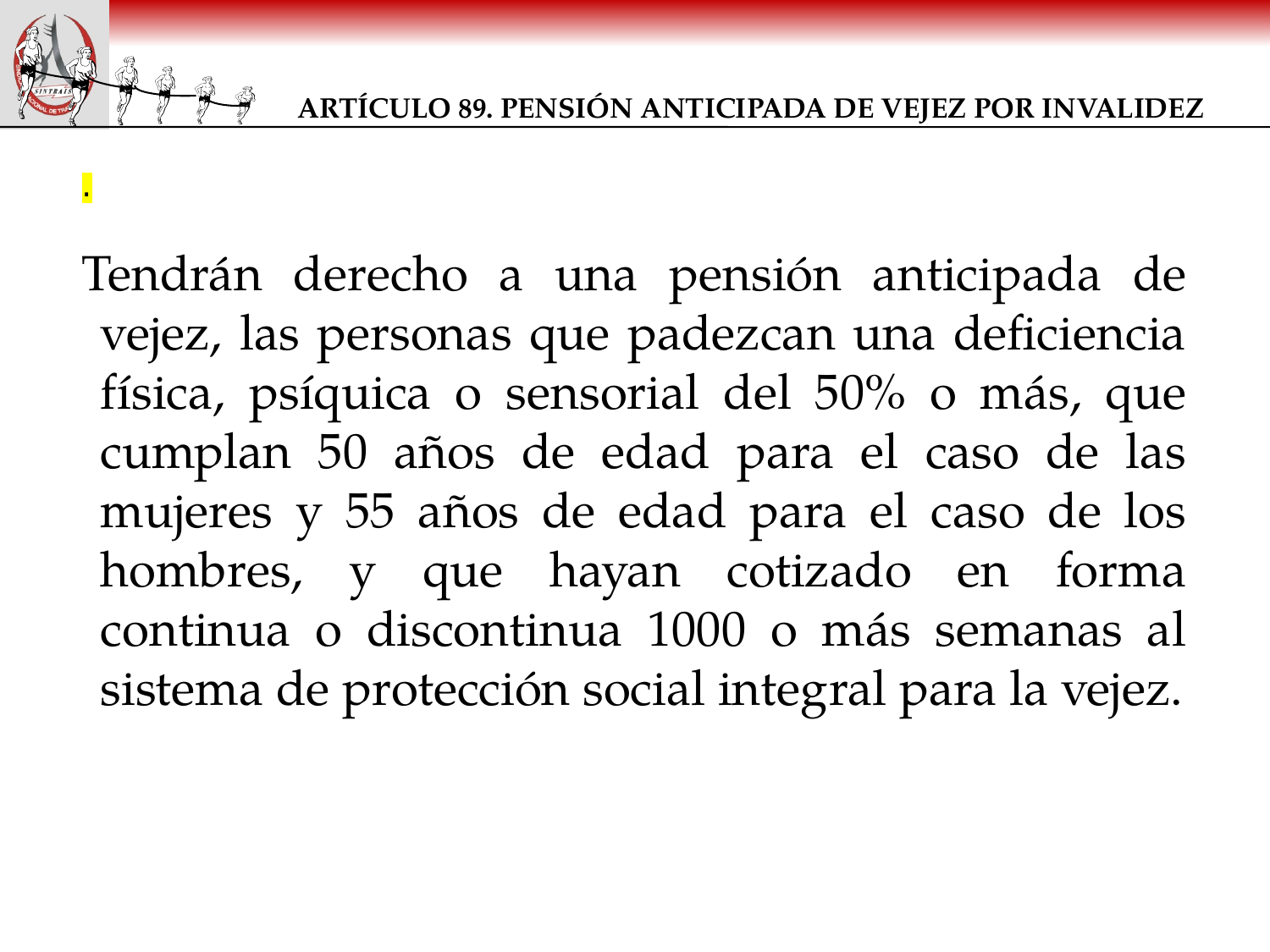

# ARTÍCULO 89. PENSIÓN ANTICIPADA DE VEJEZ POR INVALIDEZ
.

Tendrán derecho a una pensión anticipada de vejez, las personas que padezcan una deficiencia física, psíquica o sensorial del 50% o más, que cumplan 50 años de edad para el caso de las mujeres y 55 años de edad para el caso de los hombres, y que hayan cotizado en forma continua o discontinua 1000 o más semanas al sistema de protección social integral para la vejez.